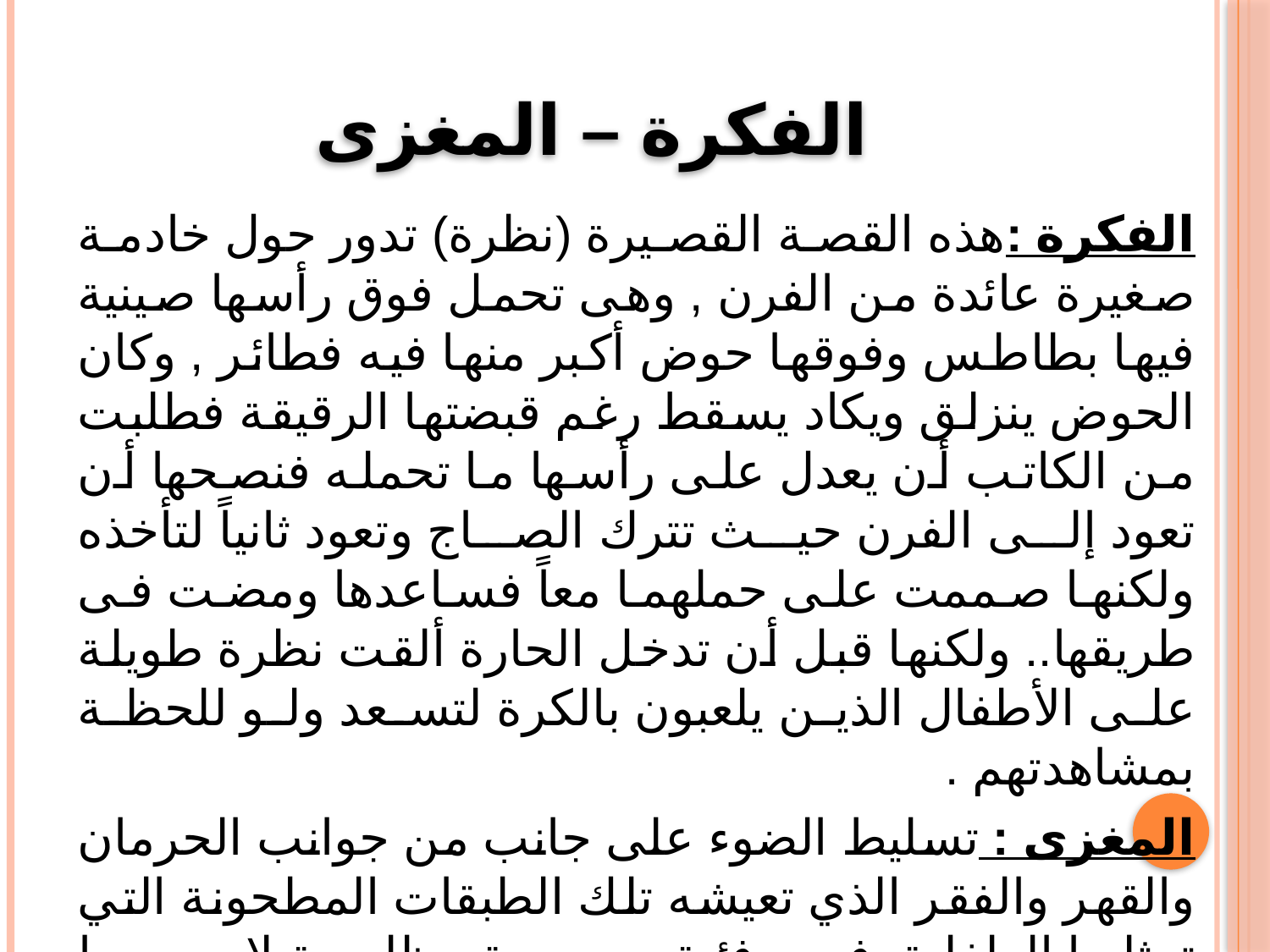

# الفكرة – المغزى
الفكرة :هذه القصة القصيرة (نظرة) تدور حول خادمة صغيرة عائدة من الفرن , وهى تحمل فوق رأسها صينية فيها بطاطس وفوقها حوض أكبر منها فيه فطائر , وكان الحوض ينزلق ويكاد يسقط رغم قبضتها الرقيقة فطلبت من الكاتب أن يعدل على رأسها ما تحمله فنصحها أن تعود إلى الفرن حيث تترك الصاج وتعود ثانياً لتأخذه ولكنها صممت على حملهما معاً فساعدها ومضت فى طريقها.. ولكنها قبل أن تدخل الحارة ألقت نظرة طويلة على الأطفال الذين يلعبون بالكرة لتسعد ولو للحظة بمشاهدتهم .
المغزى : تسليط الضوء على جانب من جوانب الحرمان والقهر والفقر الذي تعيشه تلك الطبقات المطحونة التي تمثلها الطفلة, فهي فئة محرومة مظلومة لا يرحمها المجتمع ولا يهتم بها أو يشعر بمعاناتها, وحثنا الكاتب  من خلال تصرفه على ضرورة تقديم العون لهم والاهتمام بهم ..